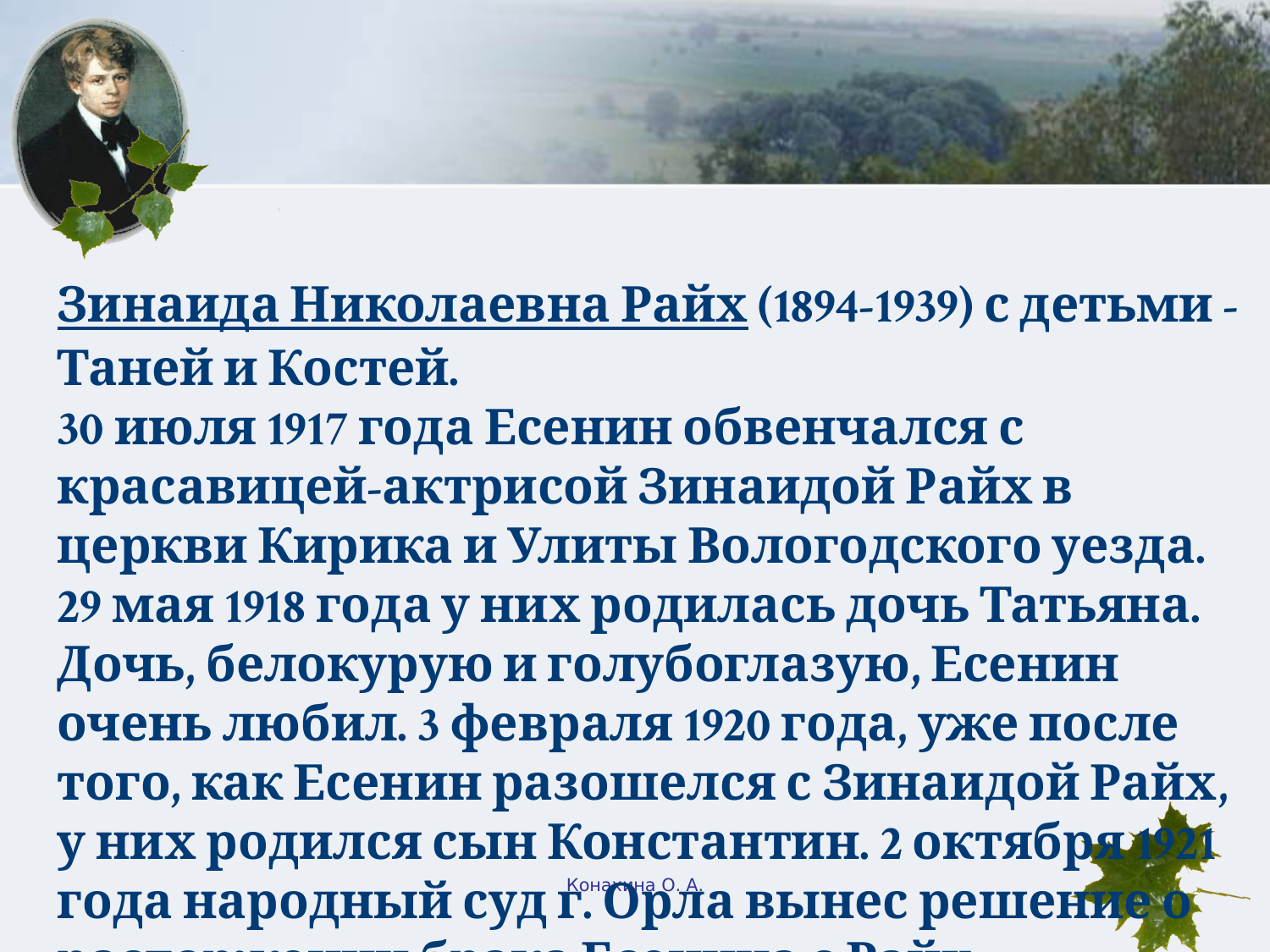

Зинаида Николаевна Райх (1894-1939) с детьми - Таней и Костей.
30 июля 1917 года Есенин обвенчался с красавицей-актрисой Зинаидой Райх в церкви Кирика и Улиты Вологодского уезда. 29 мая 1918 года у них родилась дочь Татьяна. Дочь, белокурую и голубоглазую, Есенин очень любил. 3 февраля 1920 года, уже после того, как Есенин разошелся с Зинаидой Райх, у них родился сын Константин. 2 октября 1921 года народный суд г. Орла вынес решение о расторжении брака Есенина с Райх.
Конахина О. А.